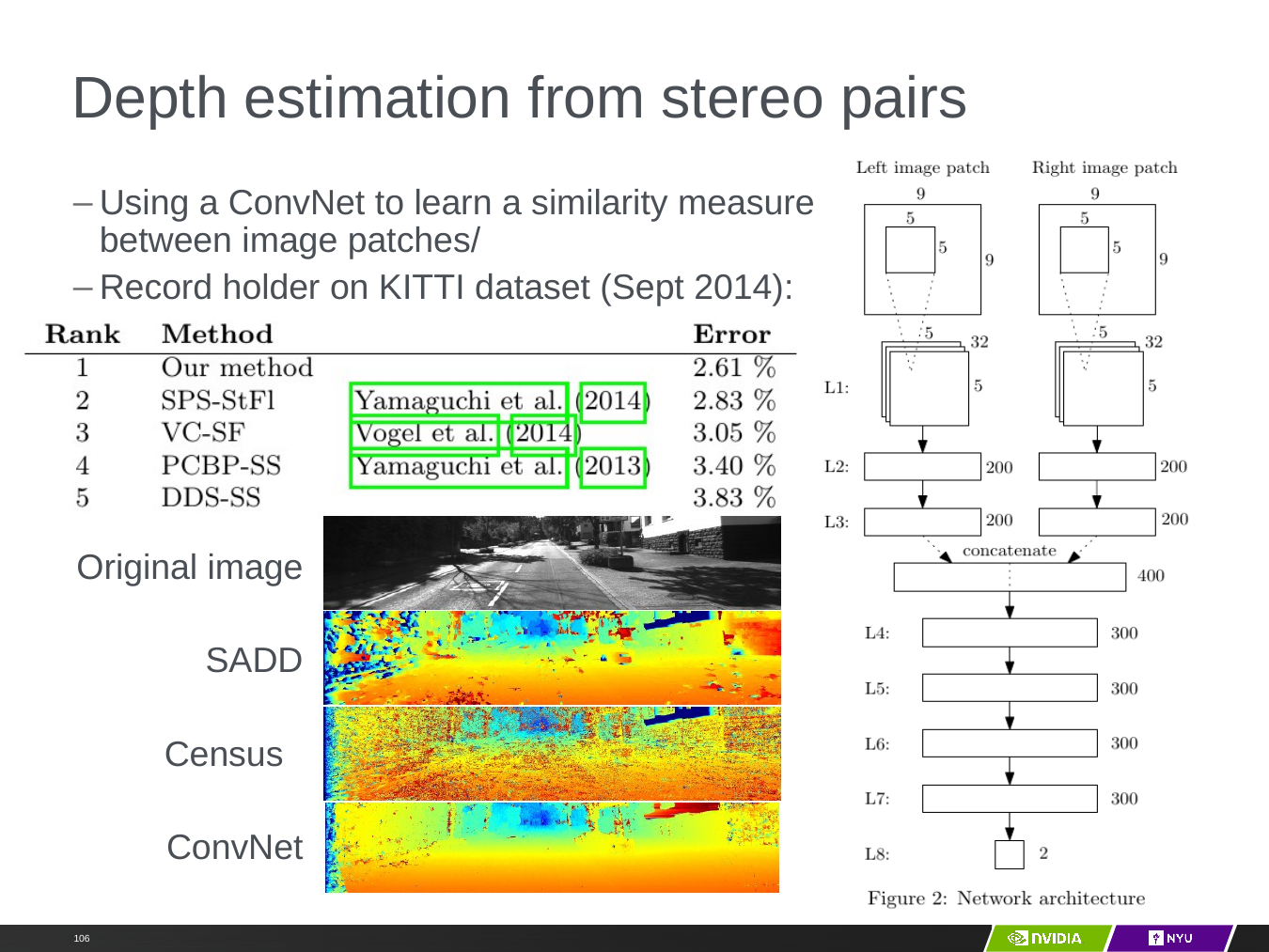

Y LeCun
# Depth estimation from stereo pairs

Using a ConvNet to learn a similarity measure between image patches/
Record holder on KITTI dataset (Sept 2014):

Original image

SADD

Census

ConvNet